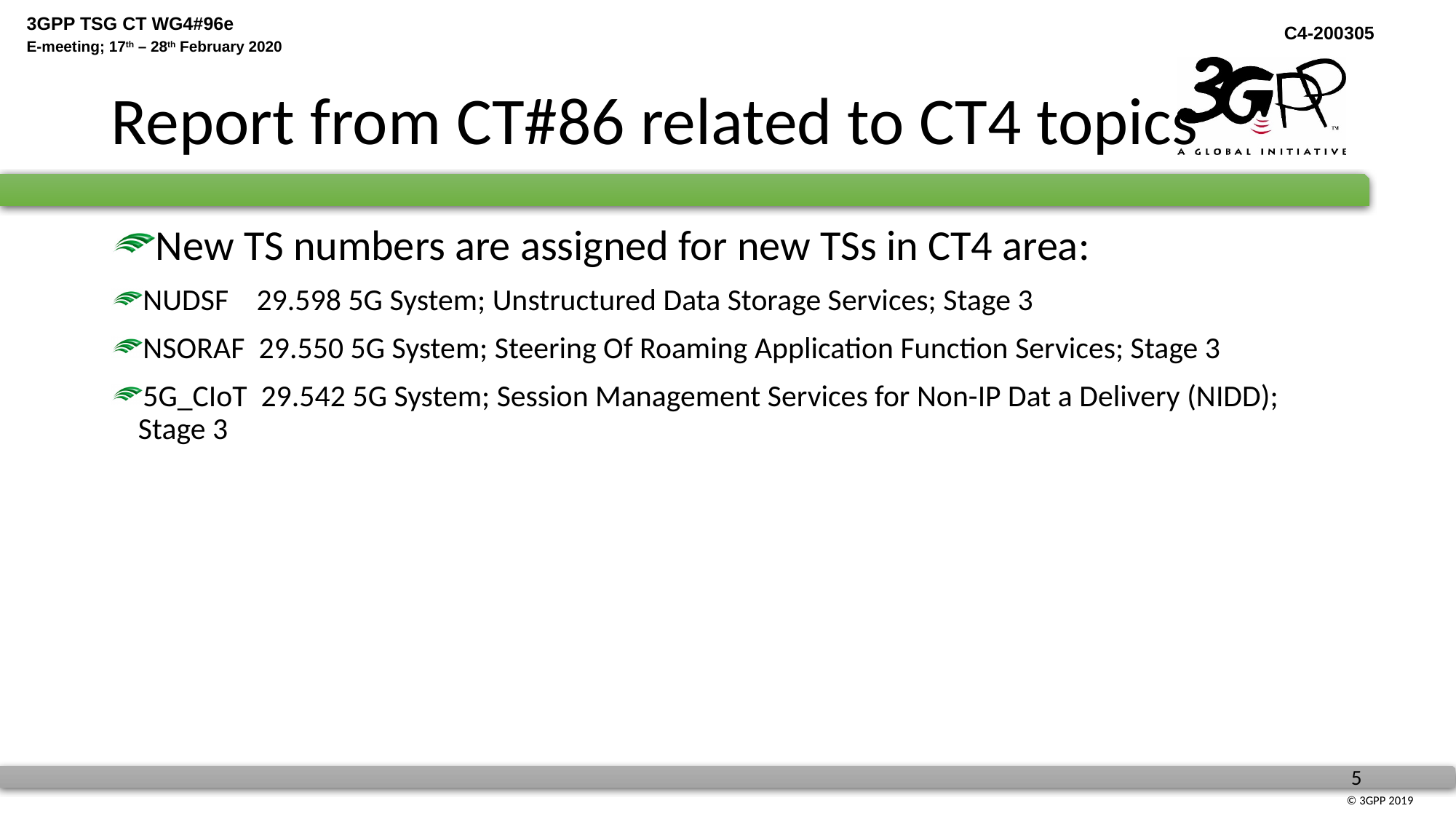

# Report from CT#86 related to CT4 topics
New TS numbers are assigned for new TSs in CT4 area:
NUDSF    29.598 5G System; Unstructured Data Storage Services; Stage 3
NSORAF  29.550 5G System; Steering Of Roaming Application Function Services; Stage 3
5G_CIoT  29.542 5G System; Session Management Services for Non-IP Dat a Delivery (NIDD); Stage 3